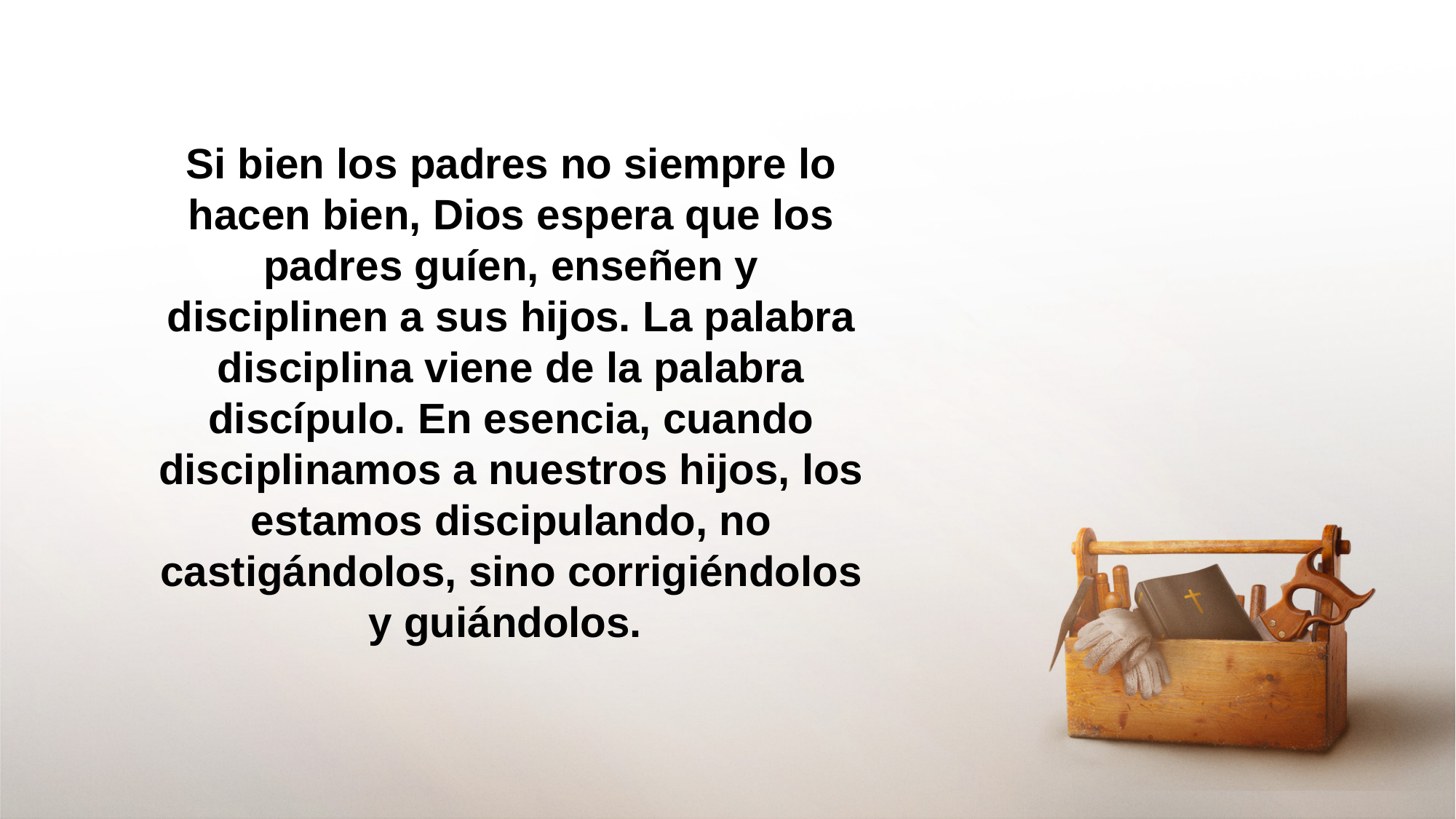

Si bien los padres no siempre lo hacen bien, Dios espera que los padres guíen, enseñen y disciplinen a sus hijos. La palabra disciplina viene de la palabra discípulo. En esencia, cuando disciplinamos a nuestros hijos, los estamos discipulando, no castigándolos, sino corrigiéndolos y guiándolos.